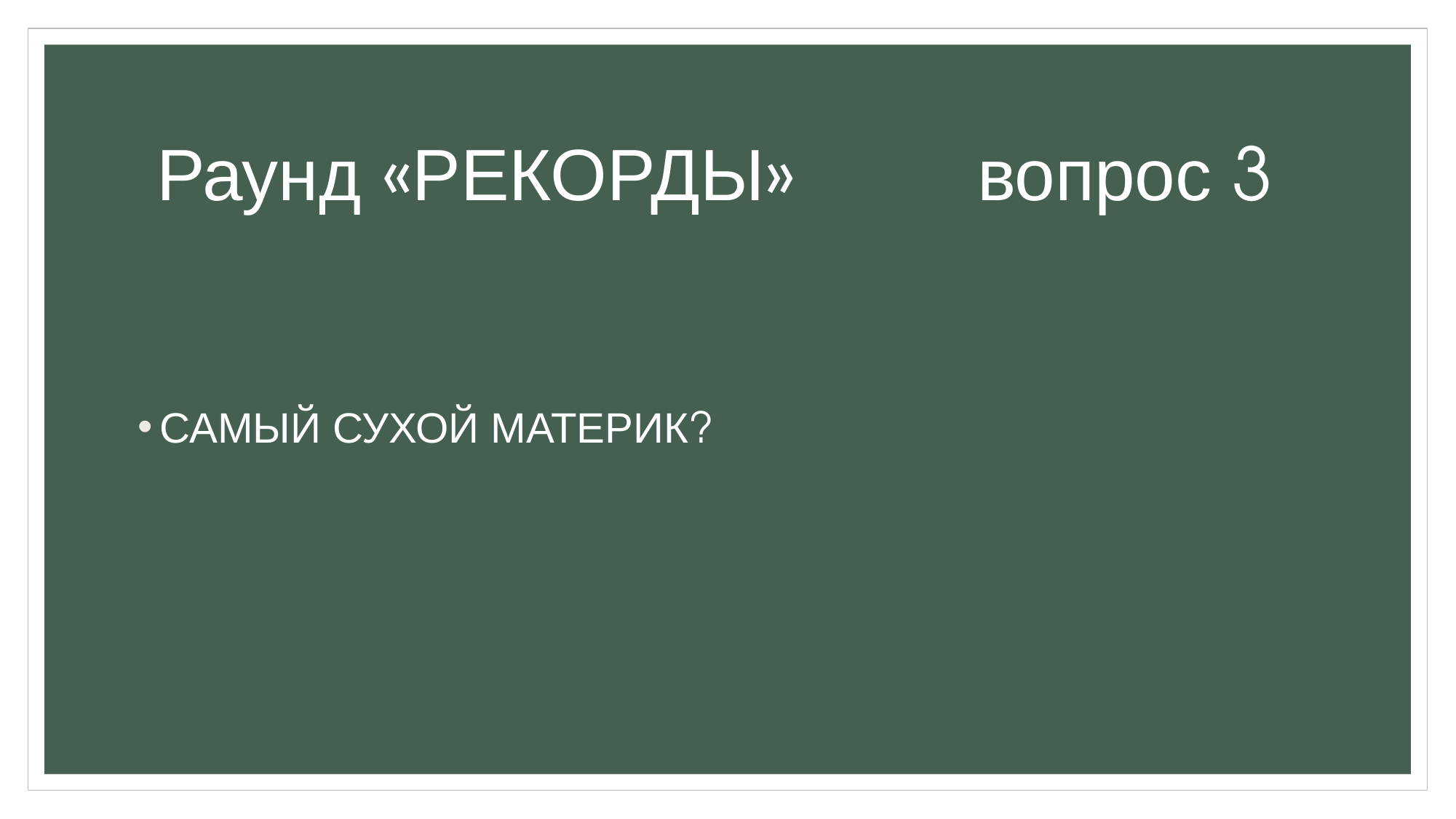

#
Раунд «РЕКОРДЫ»         вопрос 3
САМЫЙ СУХОЙ МАТЕРИК?